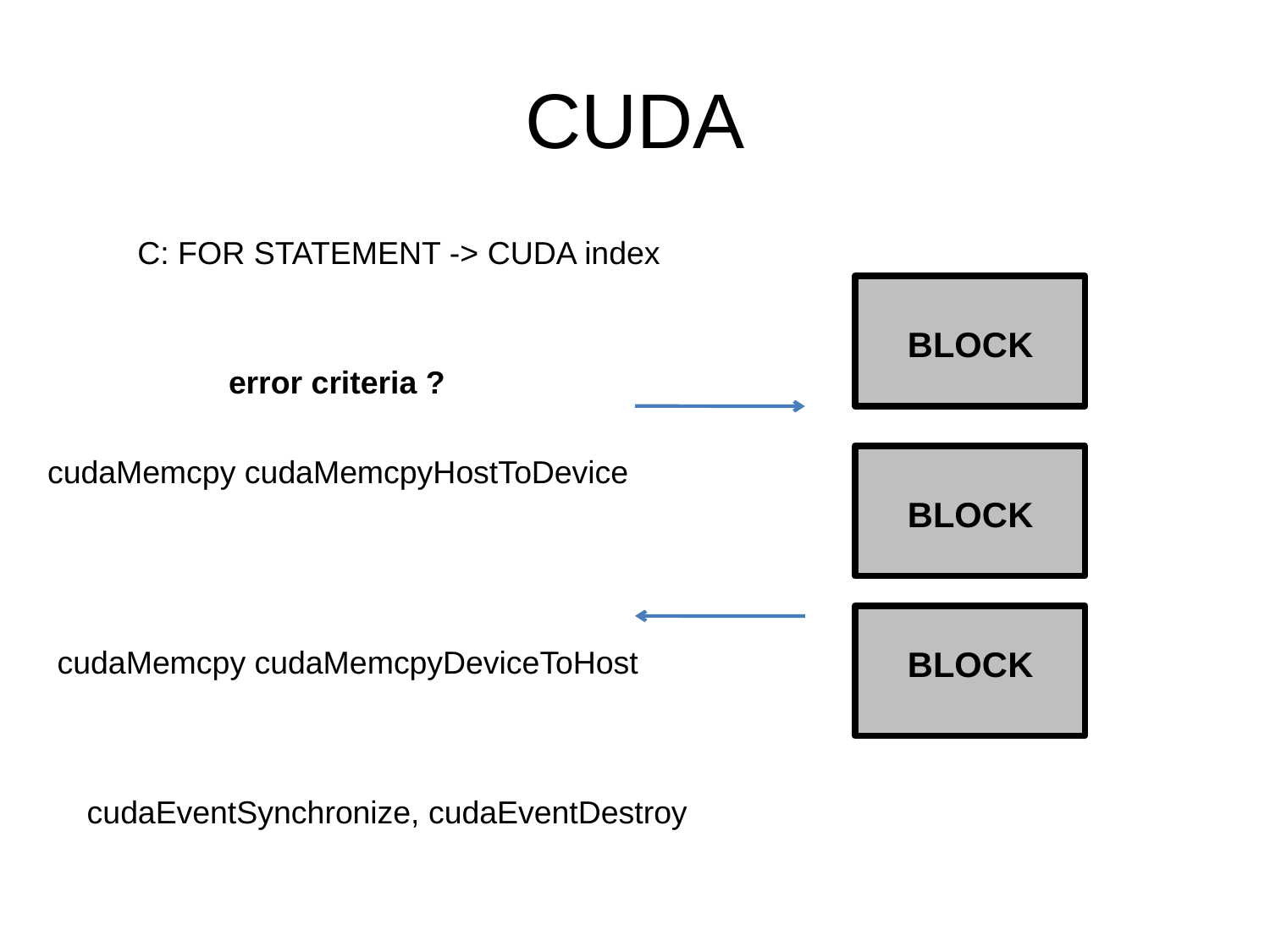

# CUDA
C: FOR STATEMENT -> CUDA index

BLOCK
error criteria ?
cudaMemcpy cudaMemcpyHostToDevice

BLOCK

cudaMemcpy cudaMemcpyDeviceToHost
BLOCK
cudaEventSynchronize, cudaEventDestroy